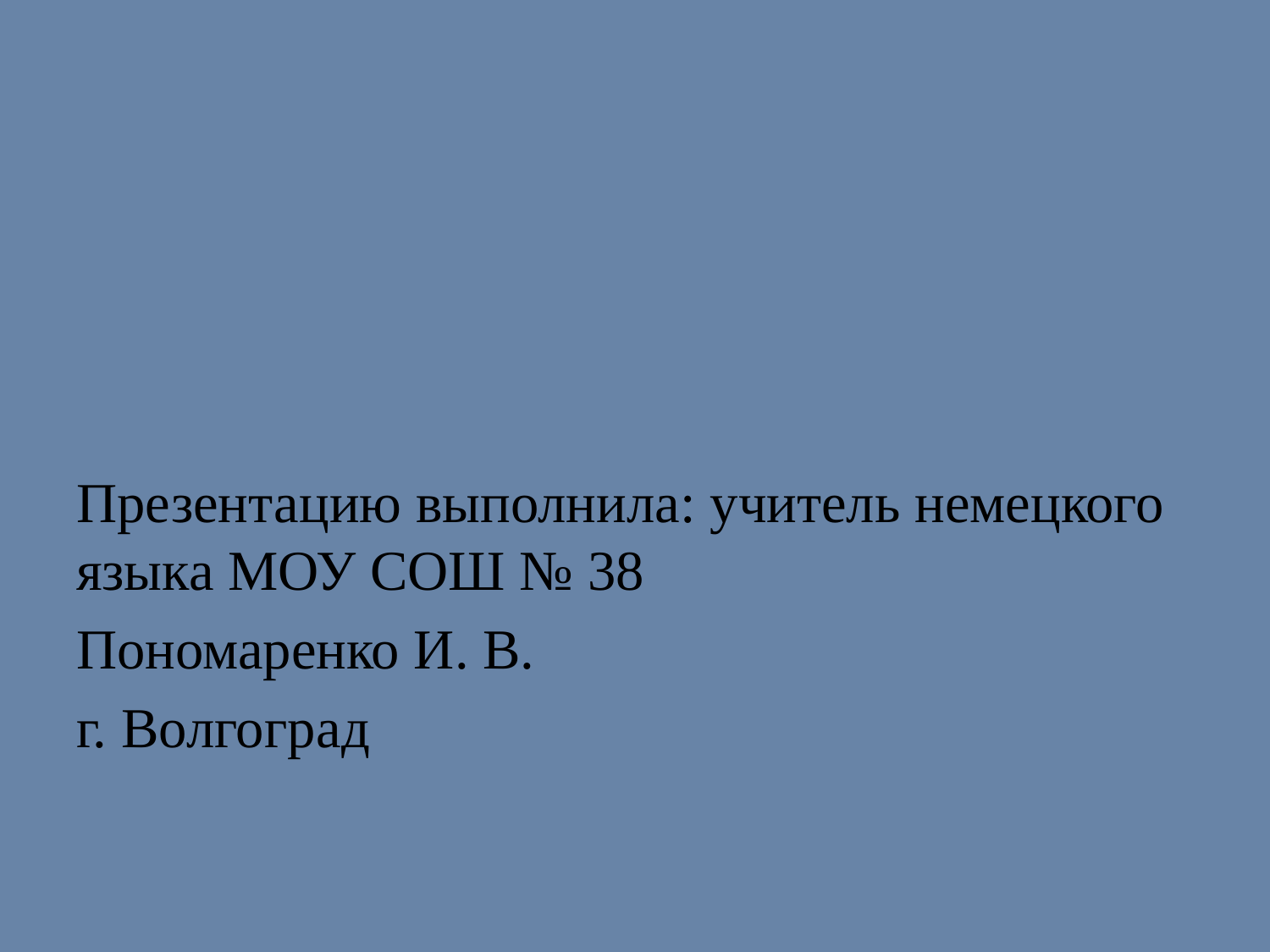

#

Презентацию выполнила: учитель немецкого языка МОУ СОШ № 38
Пономаренко И. В.
г. Волгоград